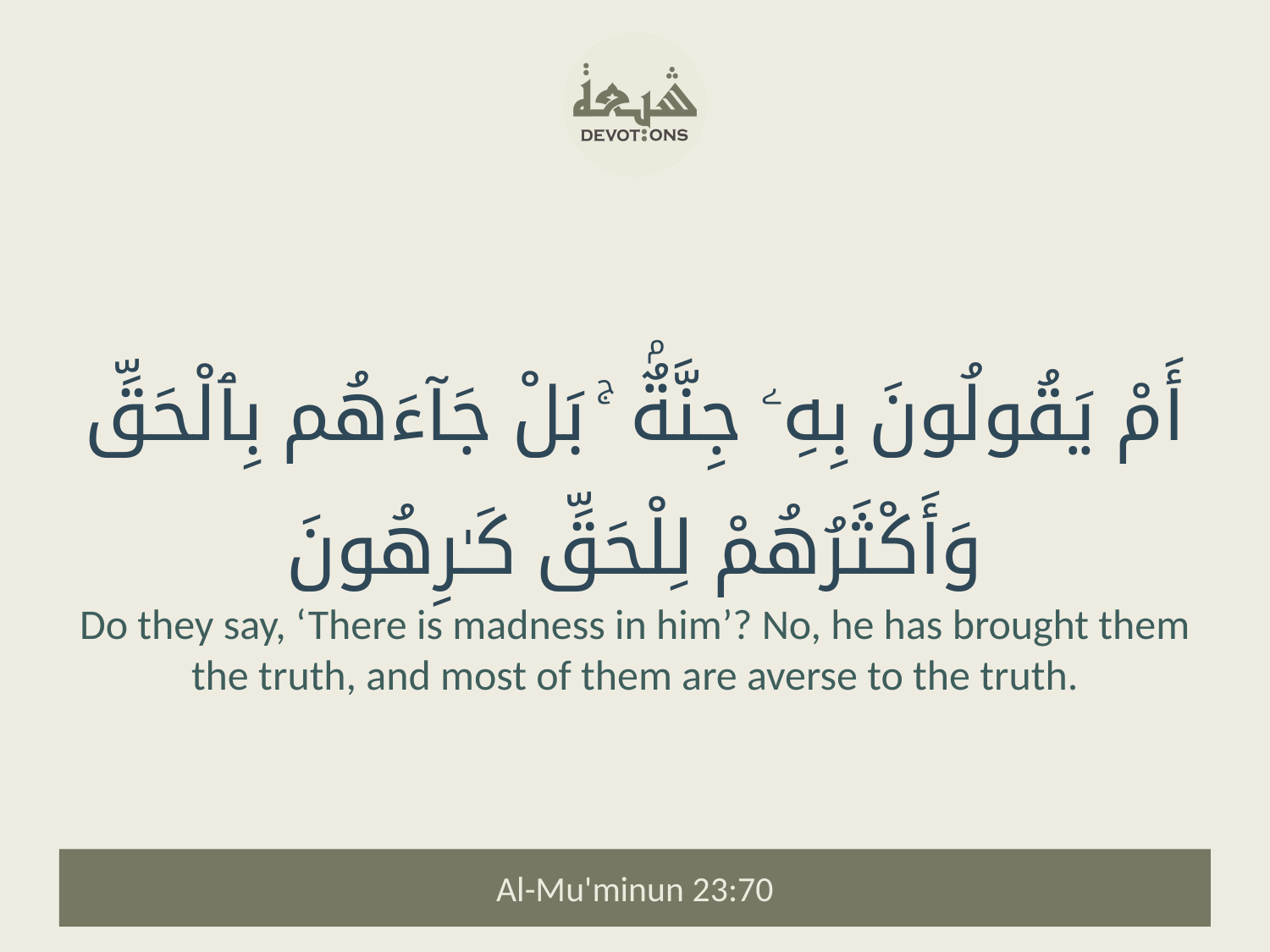

أَمْ يَقُولُونَ بِهِۦ جِنَّةٌۢ ۚ بَلْ جَآءَهُم بِٱلْحَقِّ وَأَكْثَرُهُمْ لِلْحَقِّ كَـٰرِهُونَ
Do they say, ‘There is madness in him’? No, he has brought them the truth, and most of them are averse to the truth.
Al-Mu'minun 23:70